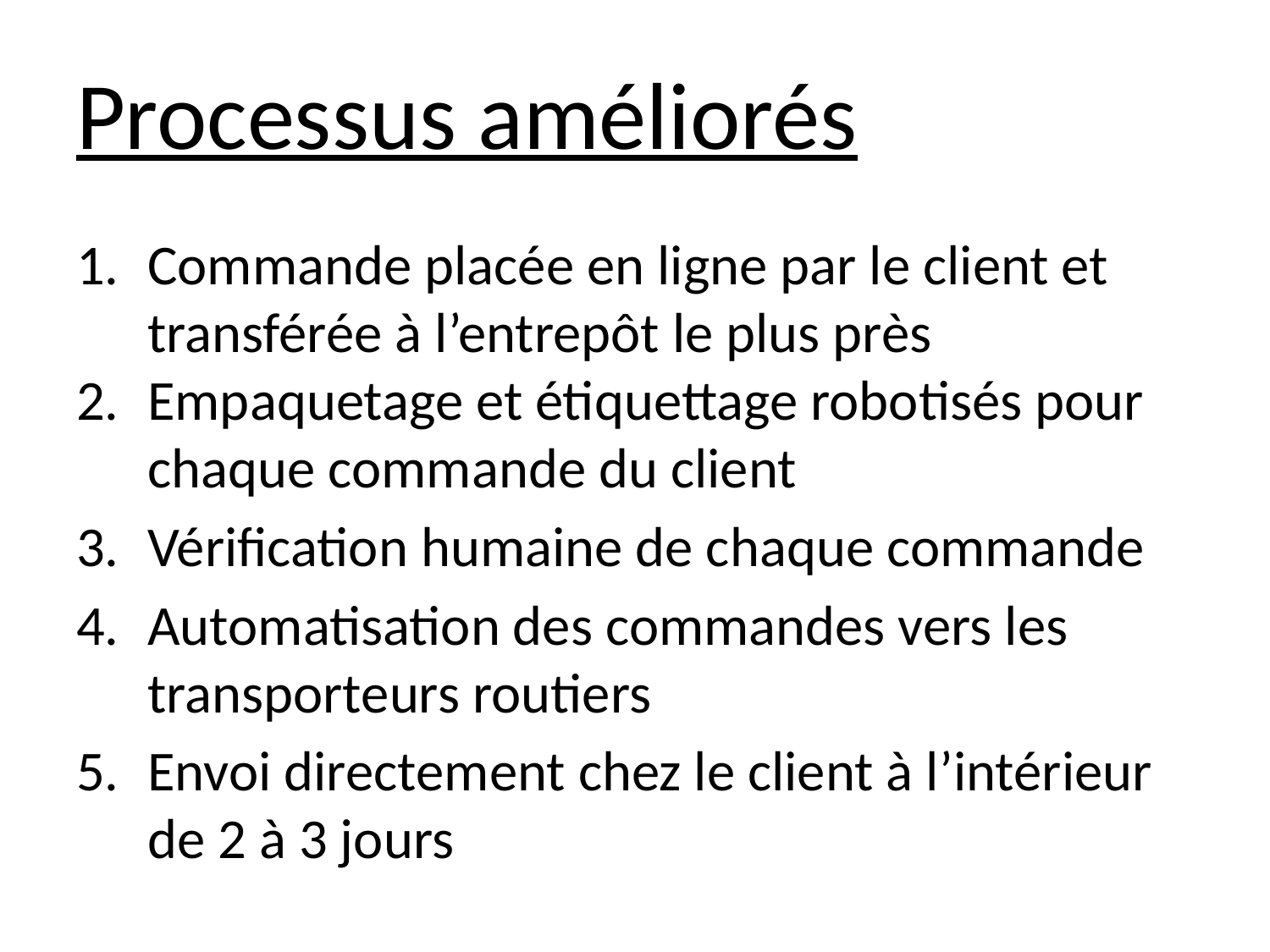

# Processus améliorés
Commande placée en ligne par le client et transférée à l’entrepôt le plus près
Empaquetage et étiquettage robotisés pour chaque commande du client
Vérification humaine de chaque commande
Automatisation des commandes vers les transporteurs routiers
Envoi directement chez le client à l’intérieur de 2 à 3 jours